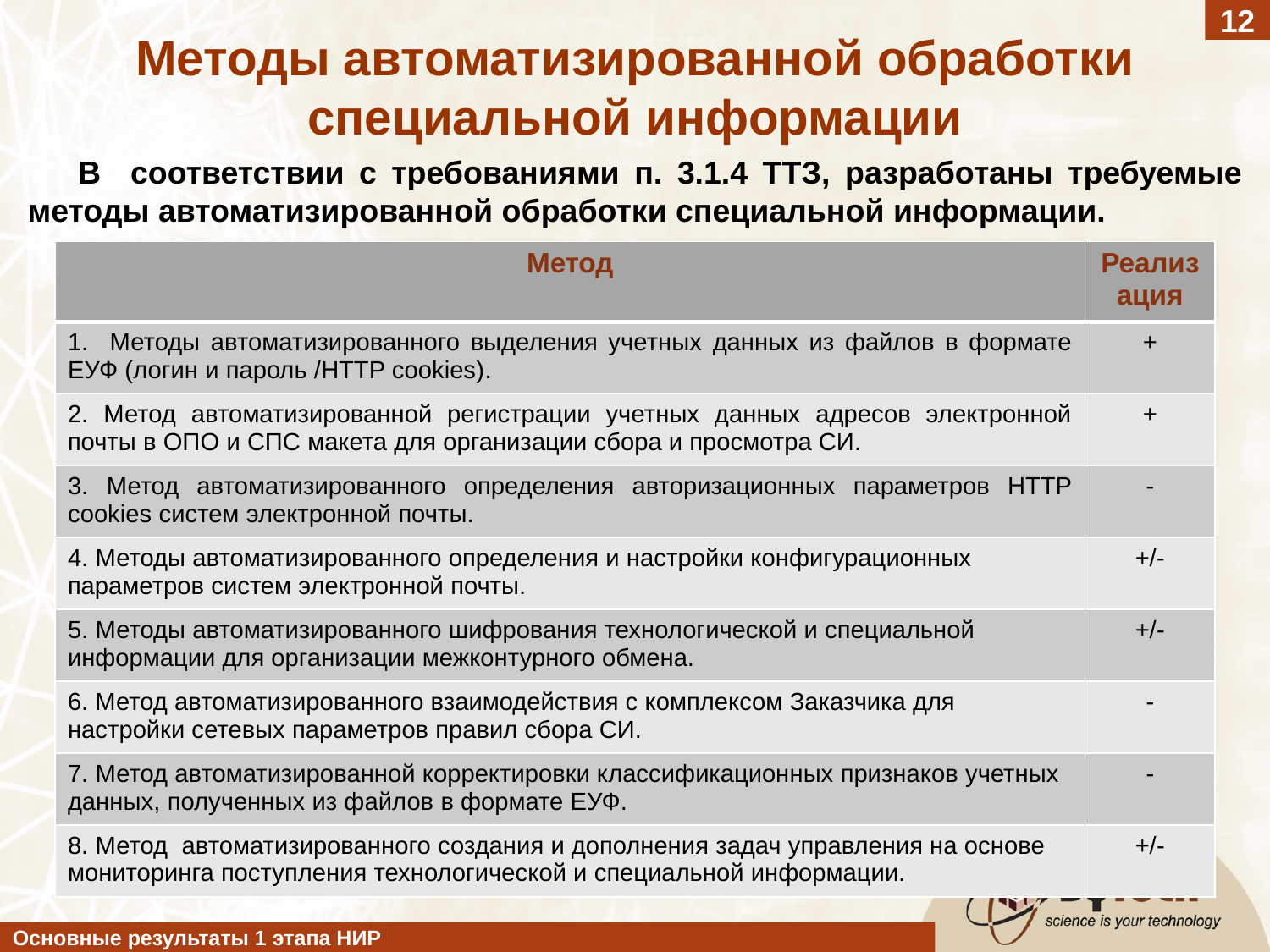

12
Методы автоматизированной обработки специальной информации
В  соответствии с требованиями п. 3.1.4 ТТЗ, разработаны требуемые методы автоматизированной обработки специальной информации.
| Метод | Реализация |
| --- | --- |
| 1. Методы автоматизированного выделения учетных данных из файлов в формате ЕУФ (логин и пароль /HTTP cookies). | + |
| 2. Метод автоматизированной регистрации учетных данных адресов электронной почты в ОПО и СПС макета для организации сбора и просмотра СИ. | + |
| 3. Метод автоматизированного определения авторизационных параметров HTTP cookies систем электронной почты. | - |
| 4. Методы автоматизированного определения и настройки конфигурационных параметров систем электронной почты. | +/- |
| 5. Методы автоматизированного шифрования технологической и специальной информации для организации межконтурного обмена. | +/- |
| 6. Метод автоматизированного взаимодействия с комплексом Заказчика для настройки сетевых параметров правил сбора СИ. | - |
| 7. Метод автоматизированной корректировки классификационных признаков учетных данных, полученных из файлов в формате ЕУФ. | - |
| 8. Метод автоматизированного создания и дополнения задач управления на основе мониторинга поступления технологической и специальной информации. | +/- |
Основные результаты 1 этапа НИР